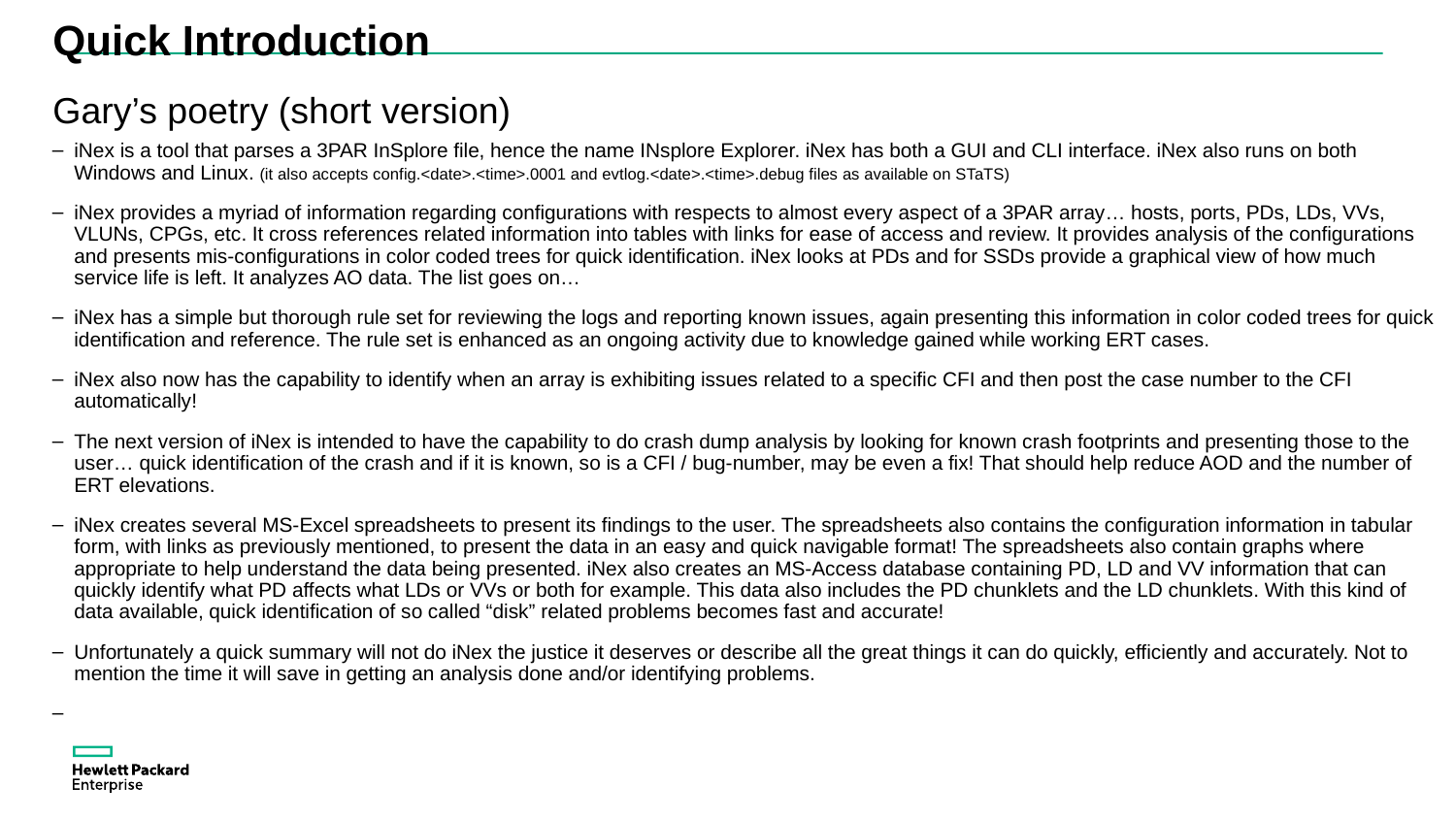

# Quick Introduction
Gary’s poetry (short version)
iNex is a tool that parses a 3PAR InSplore file, hence the name INsplore Explorer. iNex has both a GUI and CLI interface. iNex also runs on both Windows and Linux. (it also accepts config.<date>.<time>.0001 and evtlog.<date>.<time>.debug files as available on STaTS)
iNex provides a myriad of information regarding configurations with respects to almost every aspect of a 3PAR array… hosts, ports, PDs, LDs, VVs, VLUNs, CPGs, etc. It cross references related information into tables with links for ease of access and review. It provides analysis of the configurations and presents mis-configurations in color coded trees for quick identification. iNex looks at PDs and for SSDs provide a graphical view of how much service life is left. It analyzes AO data. The list goes on…
iNex has a simple but thorough rule set for reviewing the logs and reporting known issues, again presenting this information in color coded trees for quick identification and reference. The rule set is enhanced as an ongoing activity due to knowledge gained while working ERT cases.
iNex also now has the capability to identify when an array is exhibiting issues related to a specific CFI and then post the case number to the CFI automatically!
The next version of iNex is intended to have the capability to do crash dump analysis by looking for known crash footprints and presenting those to the user… quick identification of the crash and if it is known, so is a CFI / bug-number, may be even a fix! That should help reduce AOD and the number of ERT elevations.
iNex creates several MS-Excel spreadsheets to present its findings to the user. The spreadsheets also contains the configuration information in tabular form, with links as previously mentioned, to present the data in an easy and quick navigable format! The spreadsheets also contain graphs where appropriate to help understand the data being presented. iNex also creates an MS-Access database containing PD, LD and VV information that can quickly identify what PD affects what LDs or VVs or both for example. This data also includes the PD chunklets and the LD chunklets. With this kind of data available, quick identification of so called “disk” related problems becomes fast and accurate!
Unfortunately a quick summary will not do iNex the justice it deserves or describe all the great things it can do quickly, efficiently and accurately. Not to mention the time it will save in getting an analysis done and/or identifying problems.